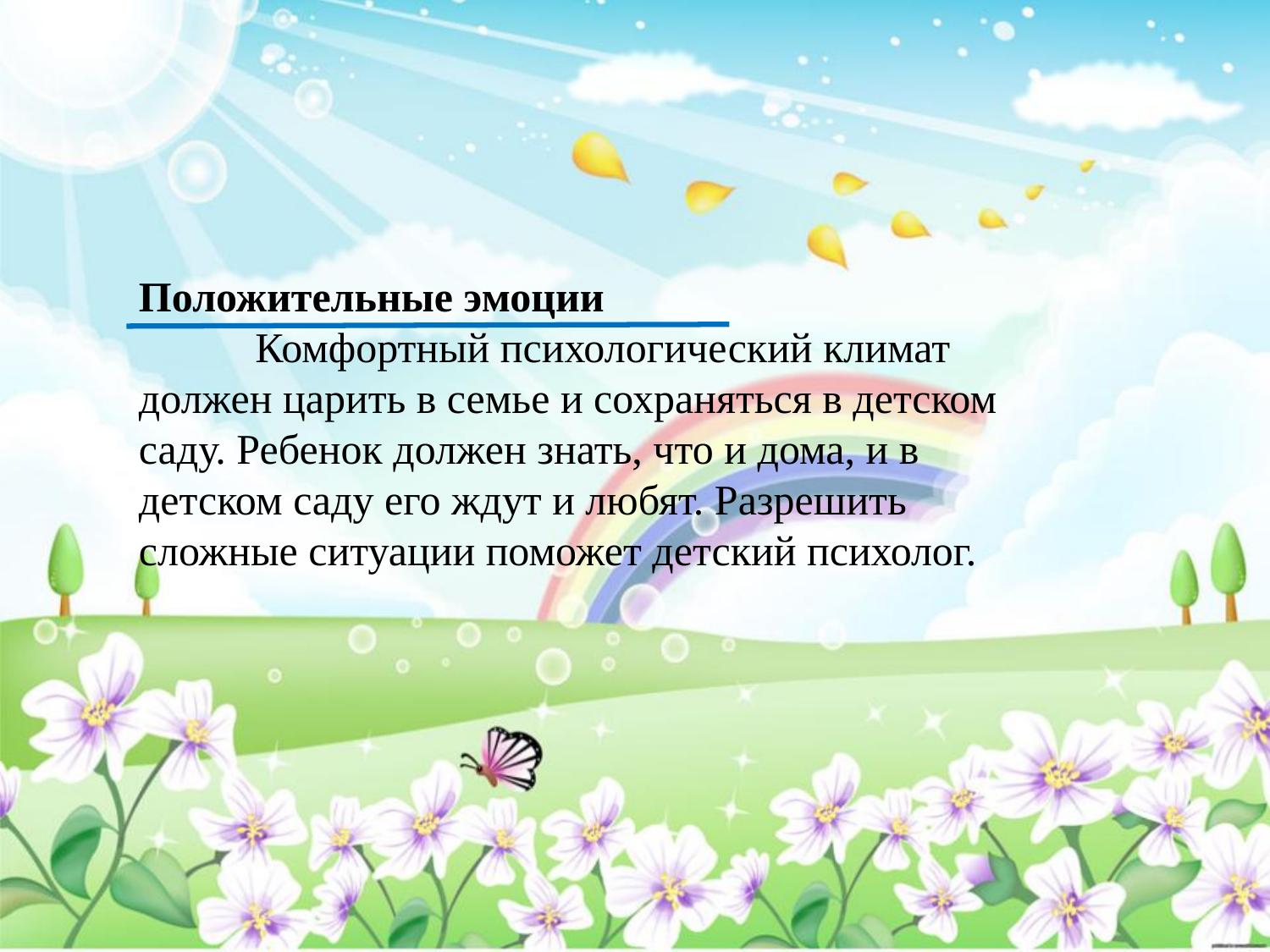

Положительные эмоции
           Комфортный психологический климат должен царить в семье и сохраняться в детском саду. Ребенок должен знать, что и дома, и в детском саду его ждут и любят. Разрешить сложные ситуации поможет детский психолог.